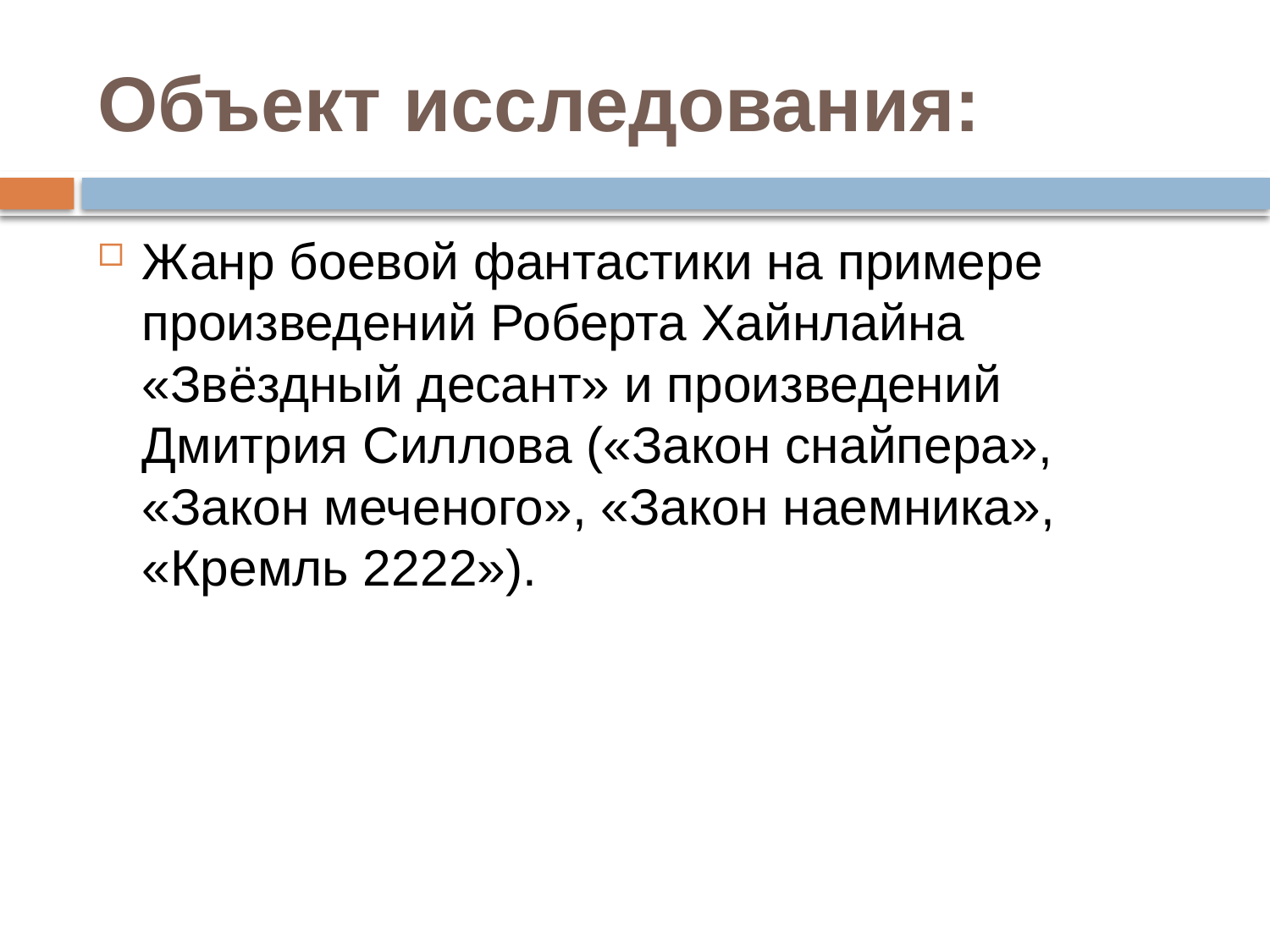

# Объект исследования:
Жанр боевой фантастики на примере произведений Роберта Хайнлайна «Звёздный десант» и произведений Дмитрия Силлова («Закон снайпера», «Закон меченого», «Закон наемника», «Кремль 2222»).